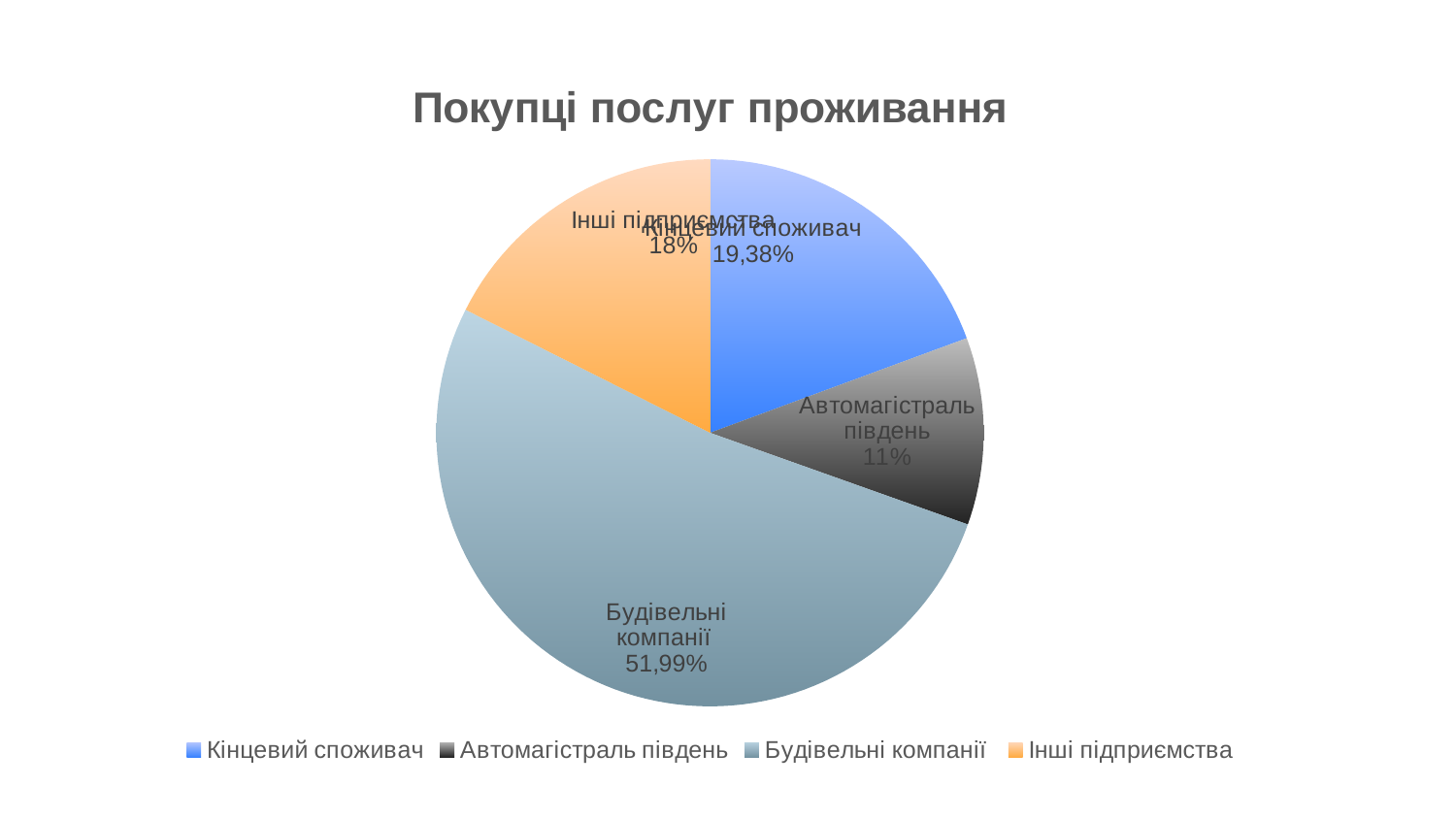

### Chart: Покупці послуг проживання

| Category | Покупці послуг проживання |
|---|---|
| Кінцевий споживач | 946211.0 |
| Автомагістраль південь | 540030.0 |
| Будівельні компанії  | 2538300.0 |
| Інші підприємства | 858190.0 |